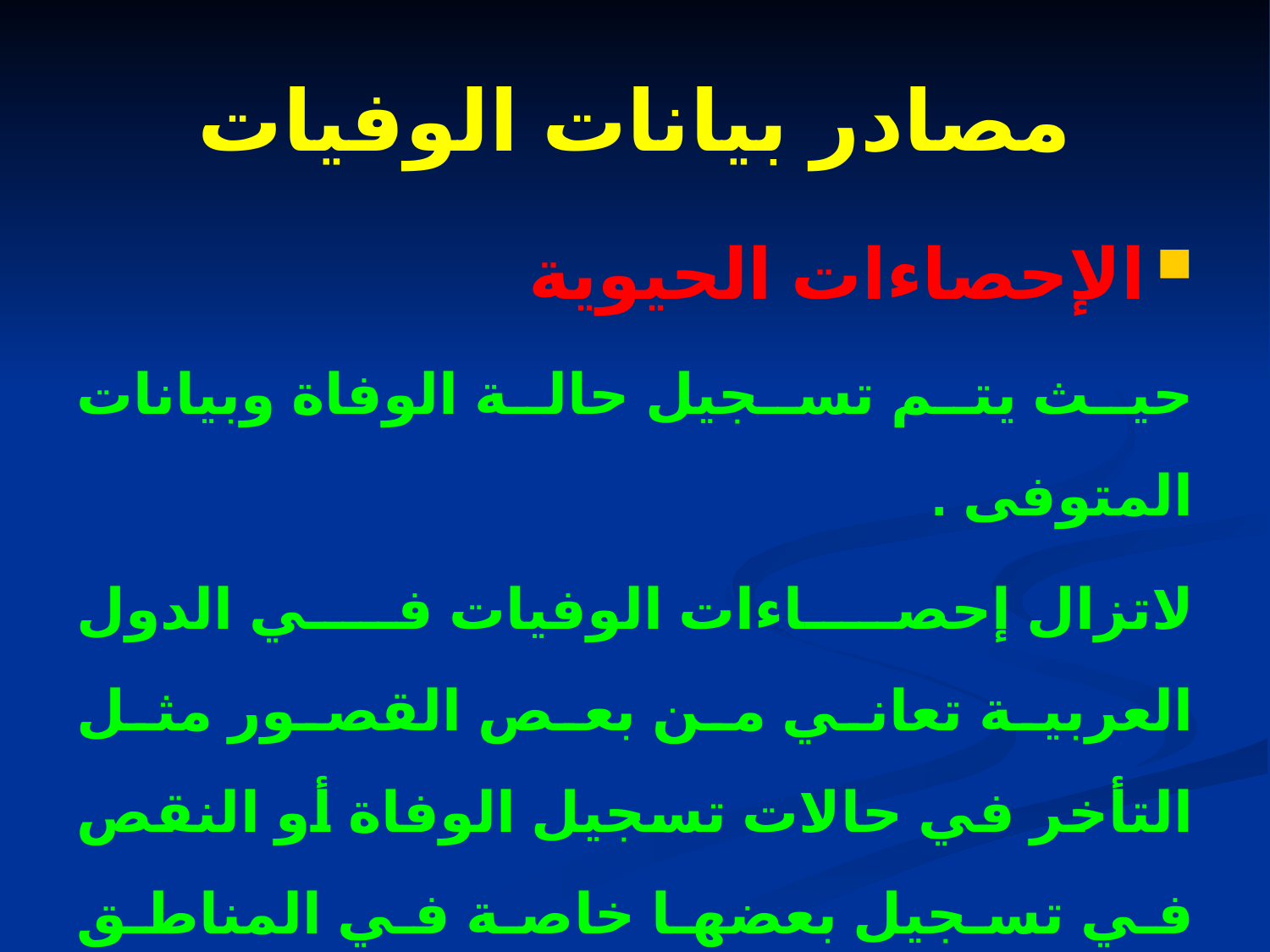

# مصادر بيانات الوفيات
الإحصاءات الحيوية
حيث يتم تسجيل حالة الوفاة وبيانات المتوفى .
لاتزال إحصاءات الوفيات في الدول العربية تعاني من بعص القصور مثل التأخر في حالات تسجيل الوفاة أو النقص في تسجيل بعضها خاصة في المناطق الريفية .